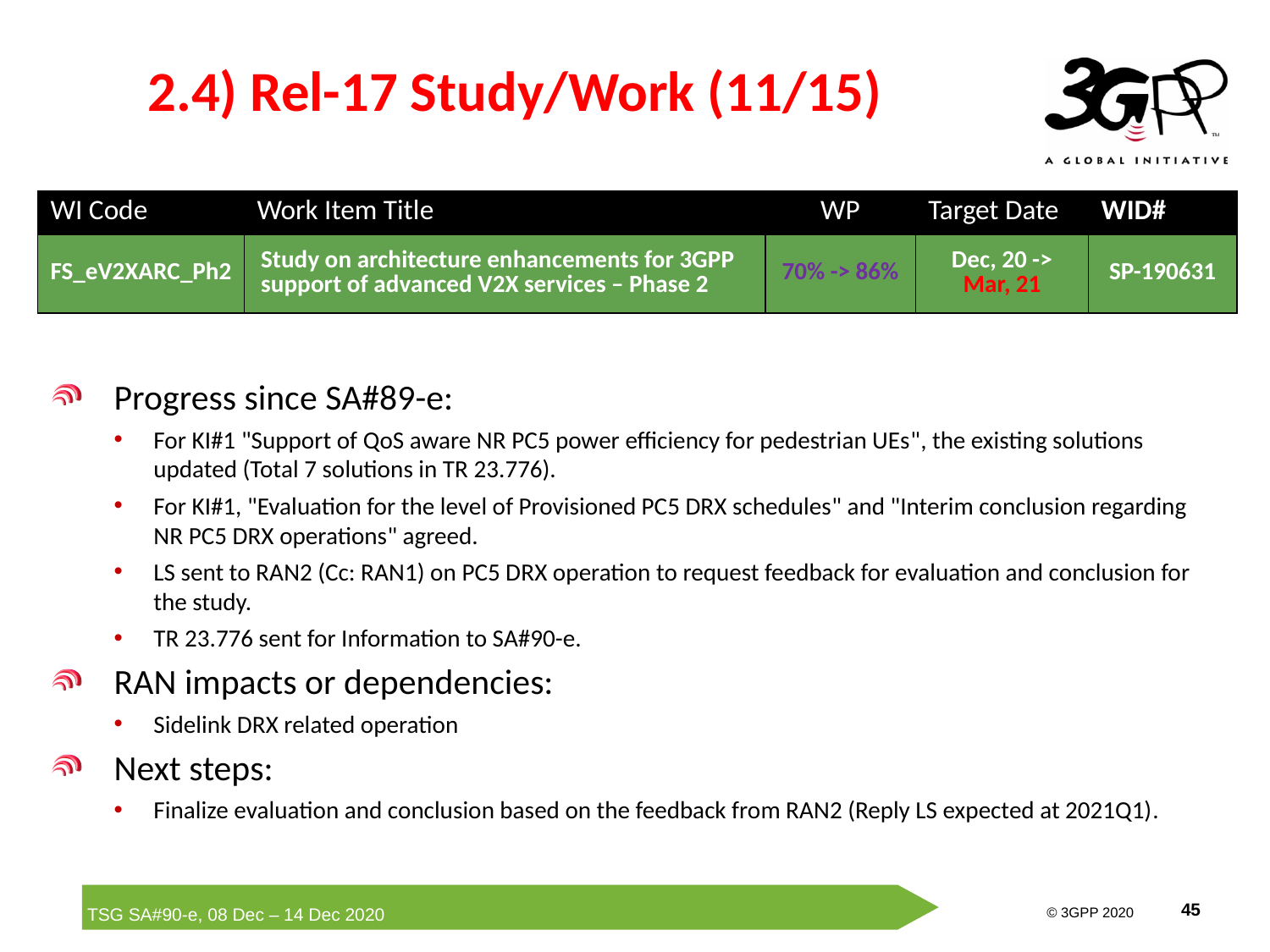

# 2.4) Rel-17 Study/Work (11/15)
| WI Code | Work Item Title | WP | Target Date | WID# |
| --- | --- | --- | --- | --- |
| FS\_eV2XARC\_Ph2 | Study on architecture enhancements for 3GPP support of advanced V2X services – Phase 2 | 70% -> 86% | Dec, 20 -> Mar, 21 | SP-190631 |
Progress since SA#89-e:
For KI#1 "Support of QoS aware NR PC5 power efficiency for pedestrian UEs", the existing solutions updated (Total 7 solutions in TR 23.776).
For KI#1, "Evaluation for the level of Provisioned PC5 DRX schedules" and "Interim conclusion regarding NR PC5 DRX operations" agreed.
LS sent to RAN2 (Cc: RAN1) on PC5 DRX operation to request feedback for evaluation and conclusion for the study.
TR 23.776 sent for Information to SA#90-e.
RAN impacts or dependencies:
Sidelink DRX related operation
Next steps:
Finalize evaluation and conclusion based on the feedback from RAN2 (Reply LS expected at 2021Q1).